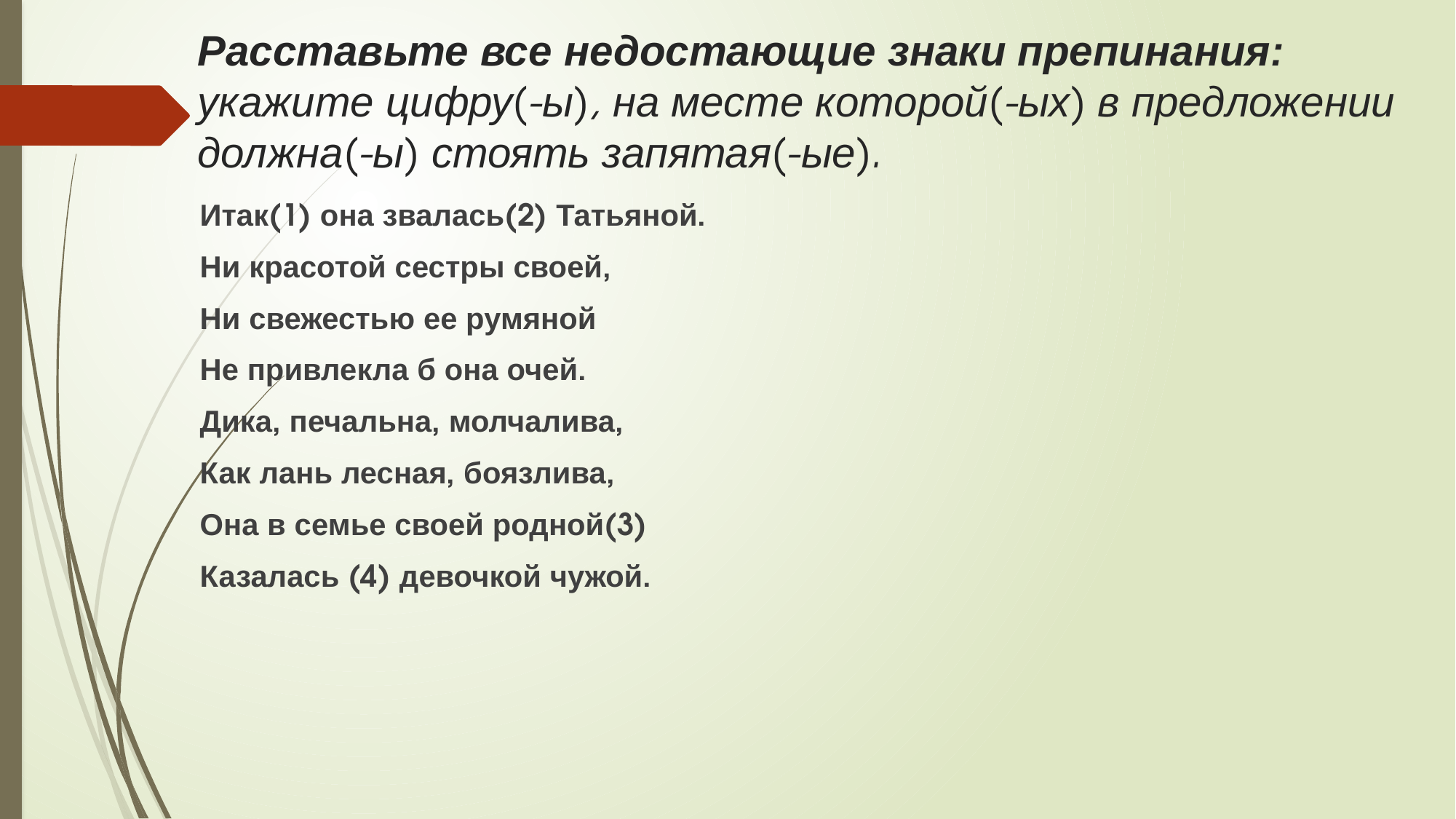

# Расставьте все недостающие знаки препинания: укажите цифру(-ы), на месте которой(-ых) в предложении должна(-ы) стоять запятая(-ые).
Итак(1) она звалась(2) Татьяной.
Ни красотой сестры своей,
Ни свежестью ее румяной
Не привлекла б она очей.
Дика, печальна, молчалива,
Как лань лесная, боязлива,
Она в семье своей родной(3)
Казалась (4) девочкой чужой.